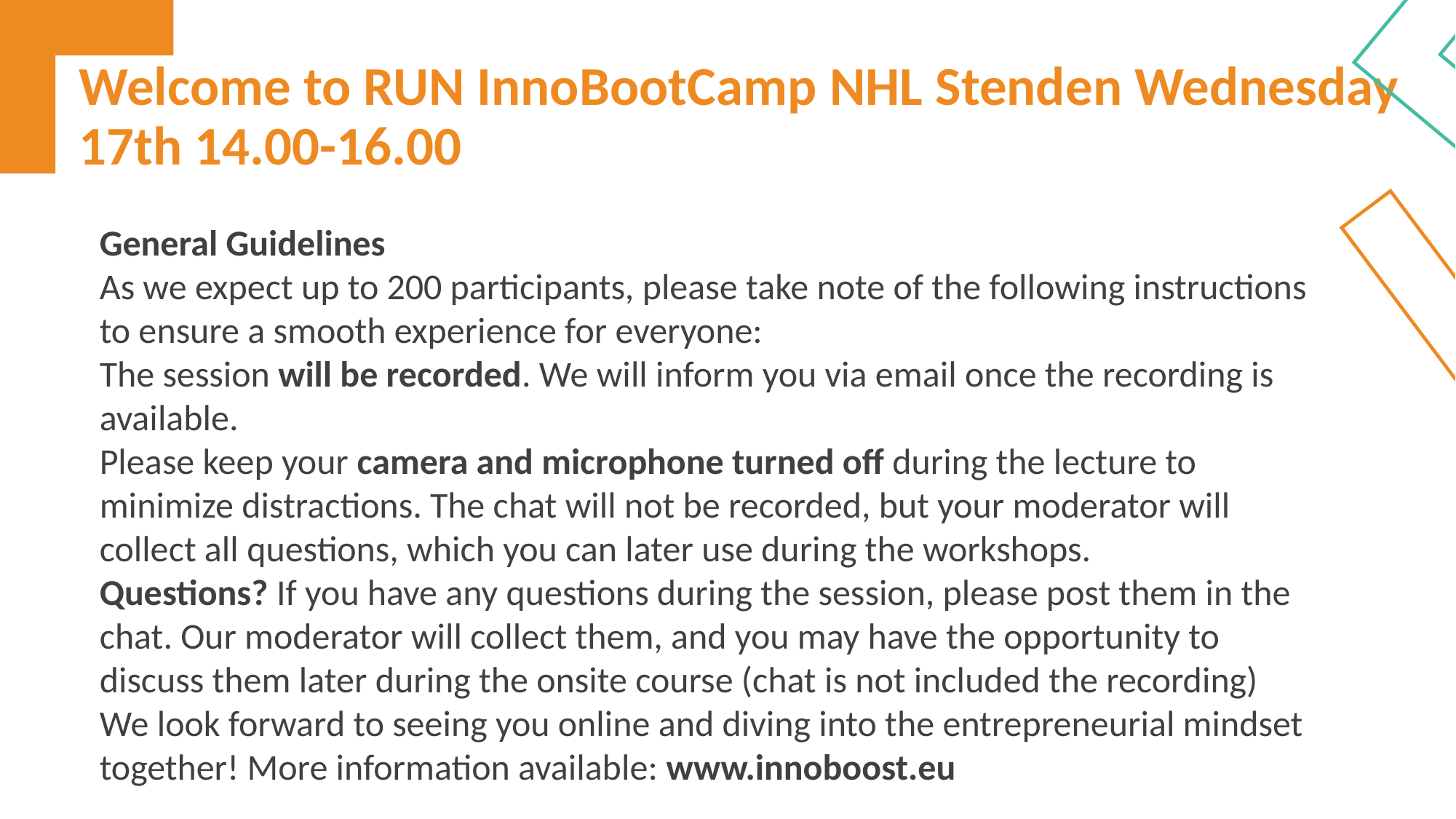

Welcome to RUN InnoBootCamp NHL Stenden Wednesday 17th 14.00-16.00

General Guidelines
As we expect up to 200 participants, please take note of the following instructions to ensure a smooth experience for everyone:
The session will be recorded. We will inform you via email once the recording is available.
Please keep your camera and microphone turned off during the lecture to minimize distractions. The chat will not be recorded, but your moderator will collect all questions, which you can later use during the workshops.
Questions? If you have any questions during the session, please post them in the chat. Our moderator will collect them, and you may have the opportunity to discuss them later during the onsite course (chat is not included the recording)
We look forward to seeing you online and diving into the entrepreneurial mindset together! More information available: www.innoboost.eu